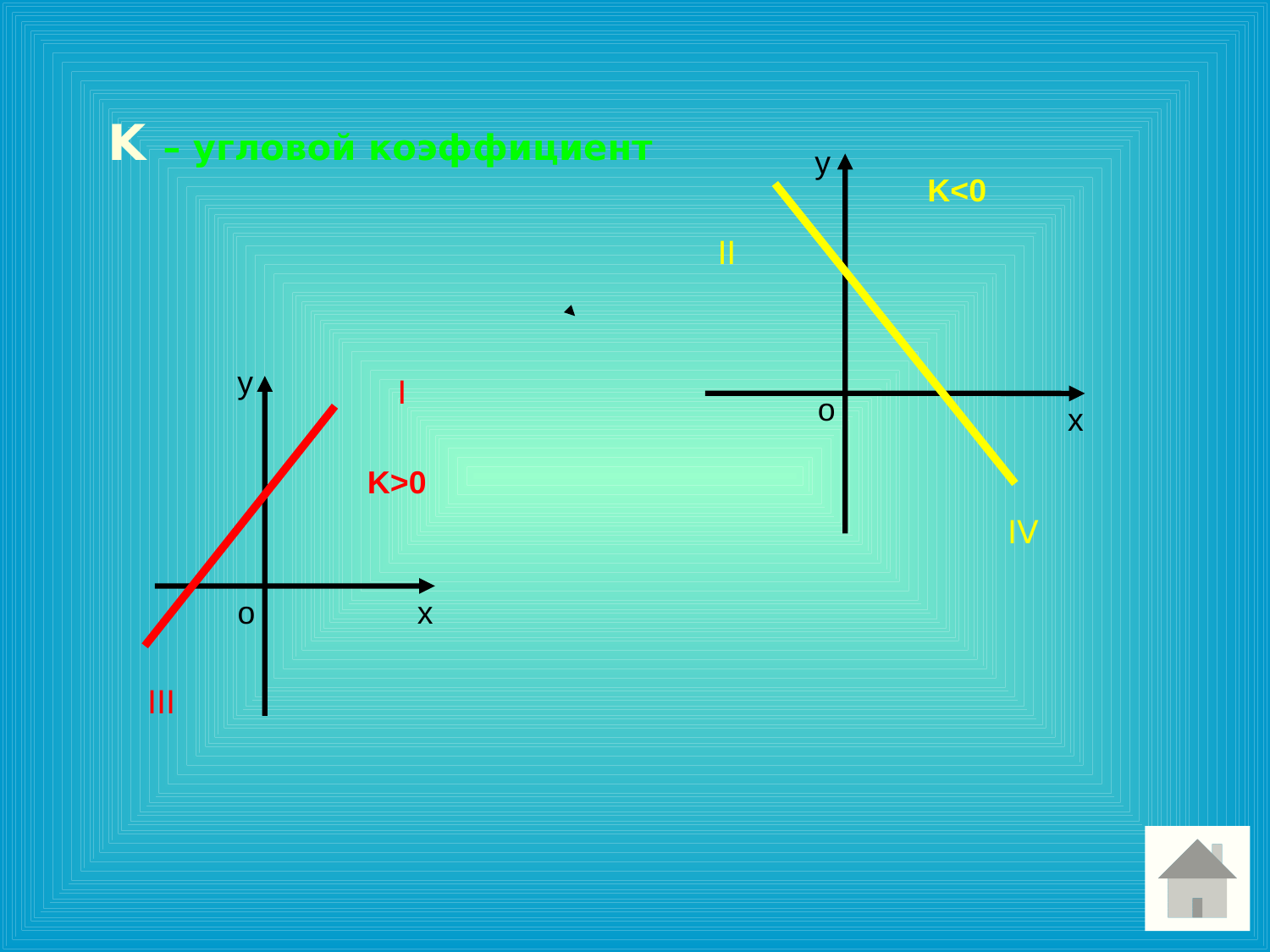

K – угловой коэффициент
у

K<0

о

х
II

у

K>0

о
х
I
IV
III